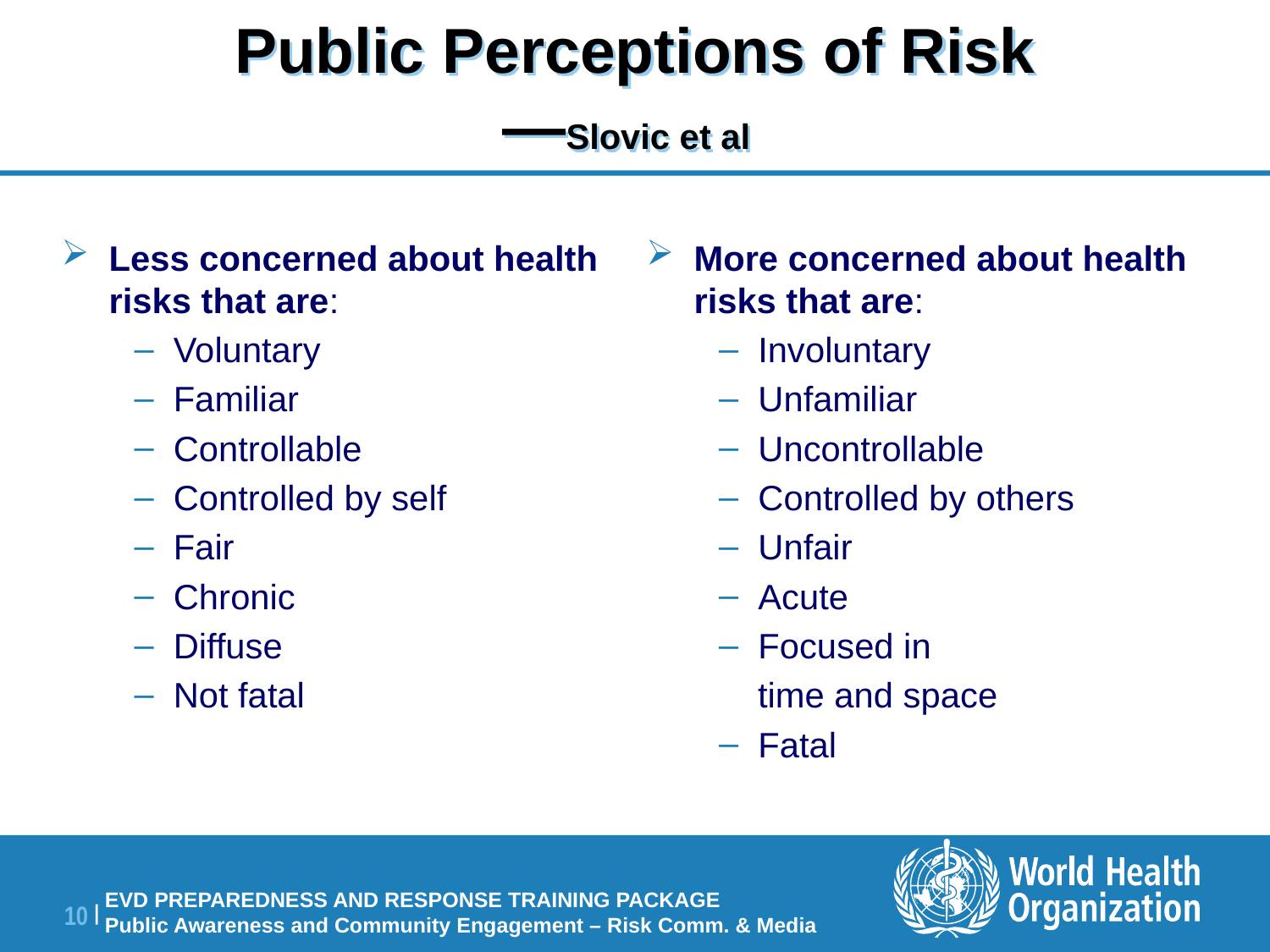

# Public Perceptions of Risk —Slovic et al
Less concerned about health risks that are:
Voluntary
Familiar
Controllable
Controlled by self
Fair
Chronic
Diffuse
Not fatal

More concerned about health risks that are:
Involuntary
Unfamiliar
Uncontrollable
Controlled by others
Unfair
Acute
Focused in
    time and space
Fatal